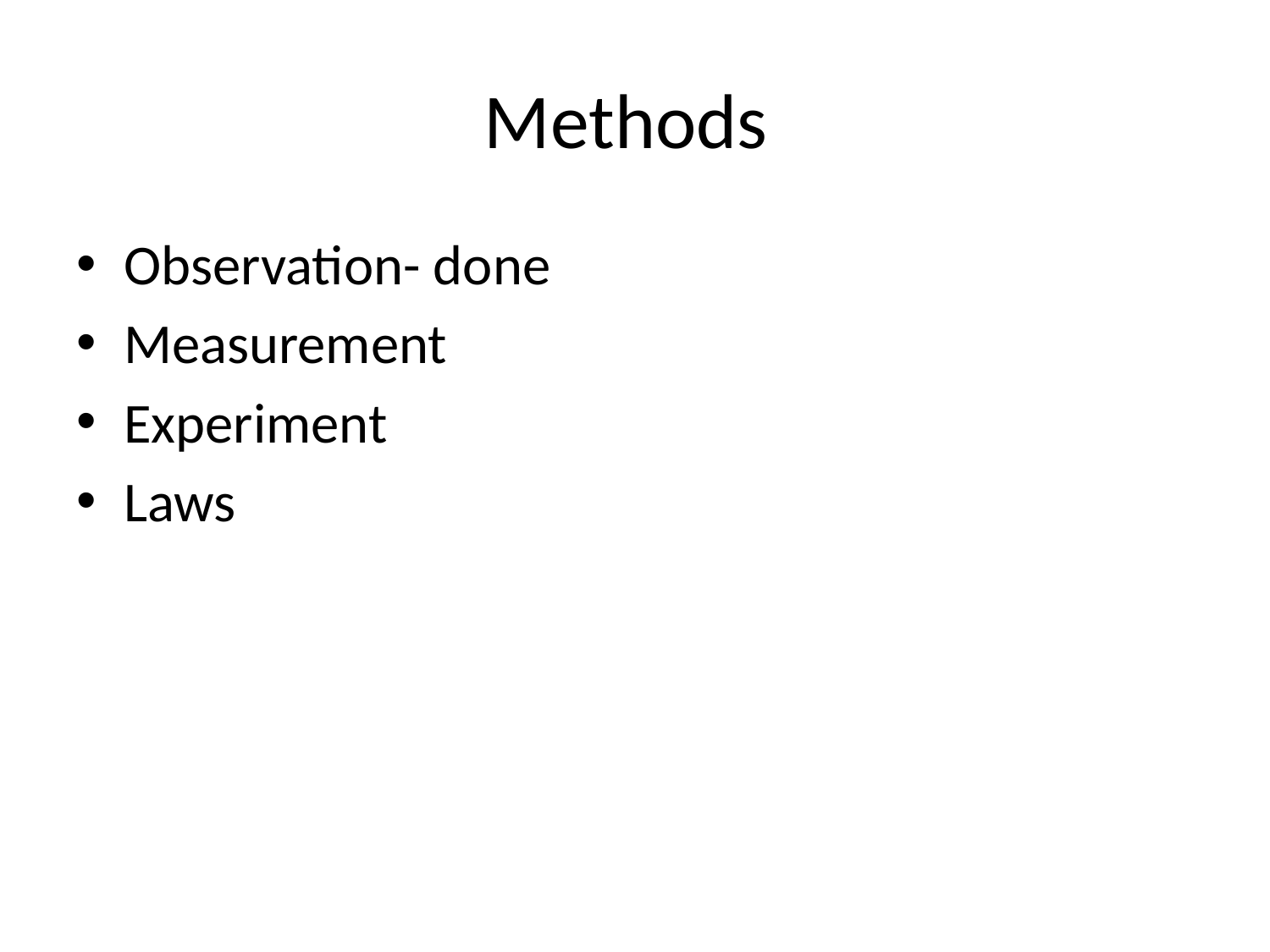

# Methods
Observation- done
Measurement
Experiment
Laws